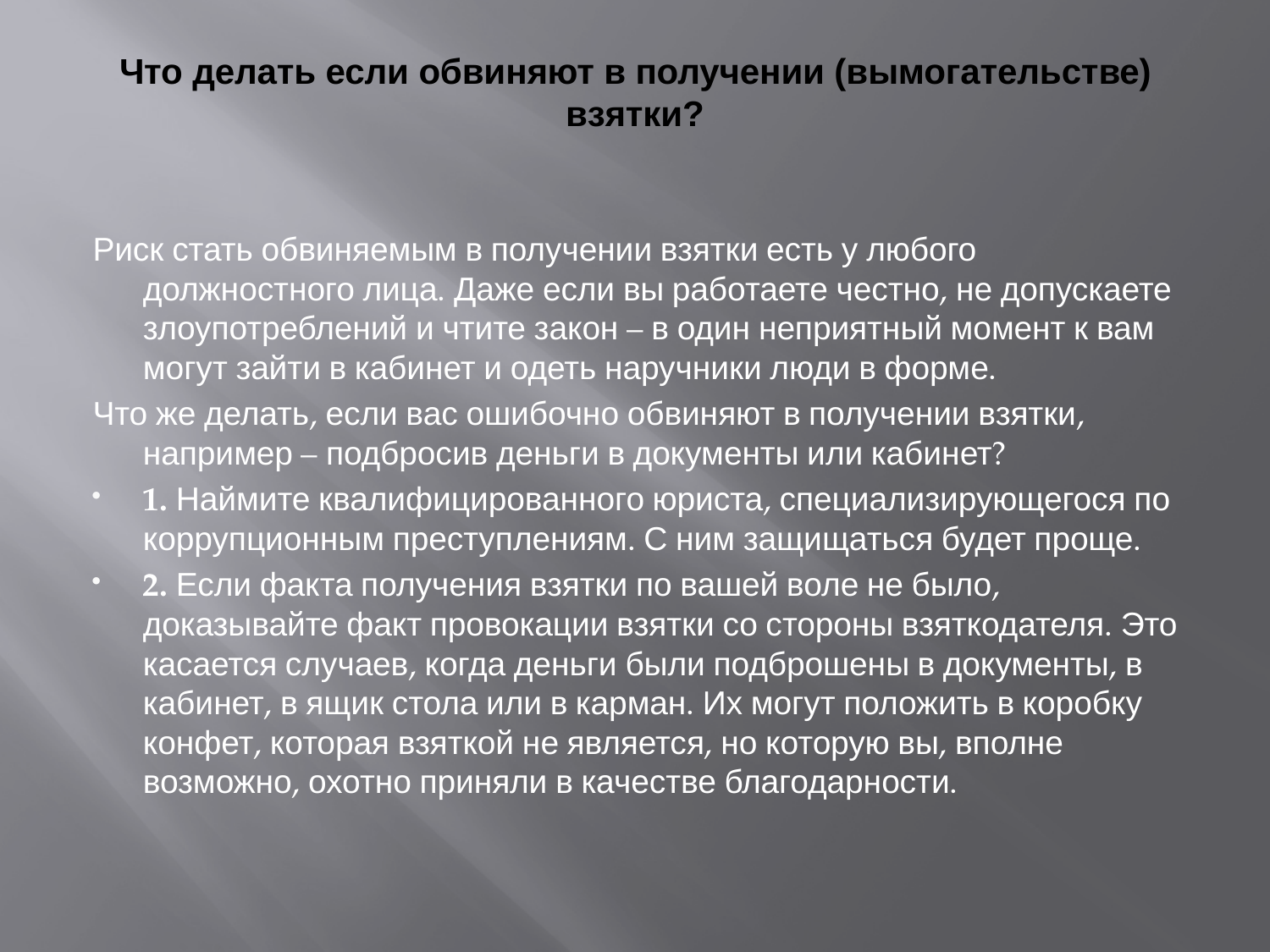

# Что делать если обвиняют в получении (вымогательстве) взятки?
Риск стать обвиняемым в получении взятки есть у любого должностного лица. Даже если вы работаете честно, не допускаете злоупотреблений и чтите закон – в один неприятный момент к вам могут зайти в кабинет и одеть наручники люди в форме.
Что же делать, если вас ошибочно обвиняют в получении взятки, например – подбросив деньги в документы или кабинет?
1. Наймите квалифицированного юриста, специализирующегося по коррупционным преступлениям. С ним защищаться будет проще.
2. Если факта получения взятки по вашей воле не было, доказывайте факт провокации взятки со стороны взяткодателя. Это касается случаев, когда деньги были подброшены в документы, в кабинет, в ящик стола или в карман. Их могут положить в коробку конфет, которая взяткой не является, но которую вы, вполне возможно, охотно приняли в качестве благодарности.